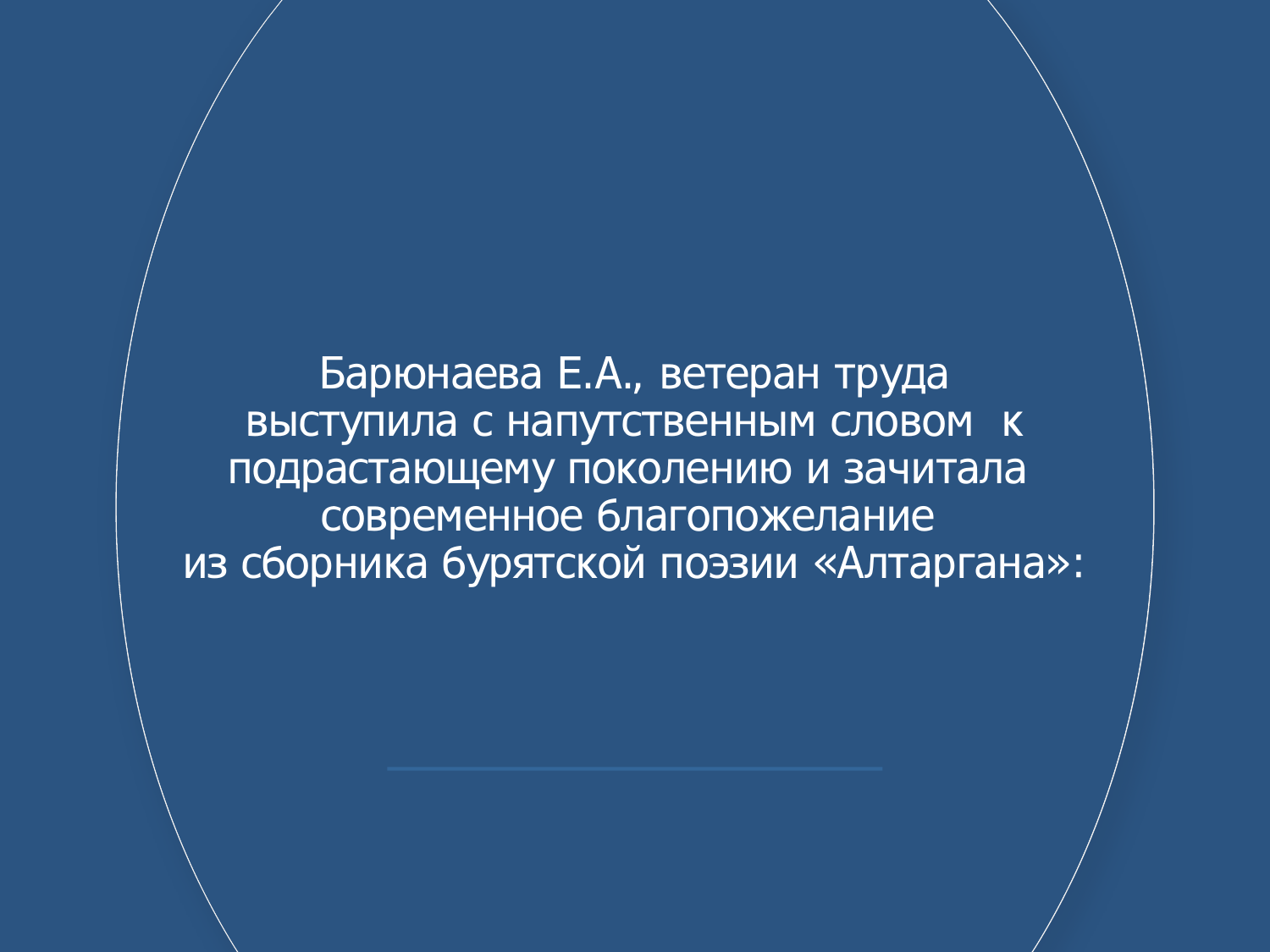

# Барюнаева Е.А., ветеран труда выступила с напутственным словом  к подрастающему поколению и зачитала  современное благопожелание из сборника бурятской поэзии «Алтаргана»: